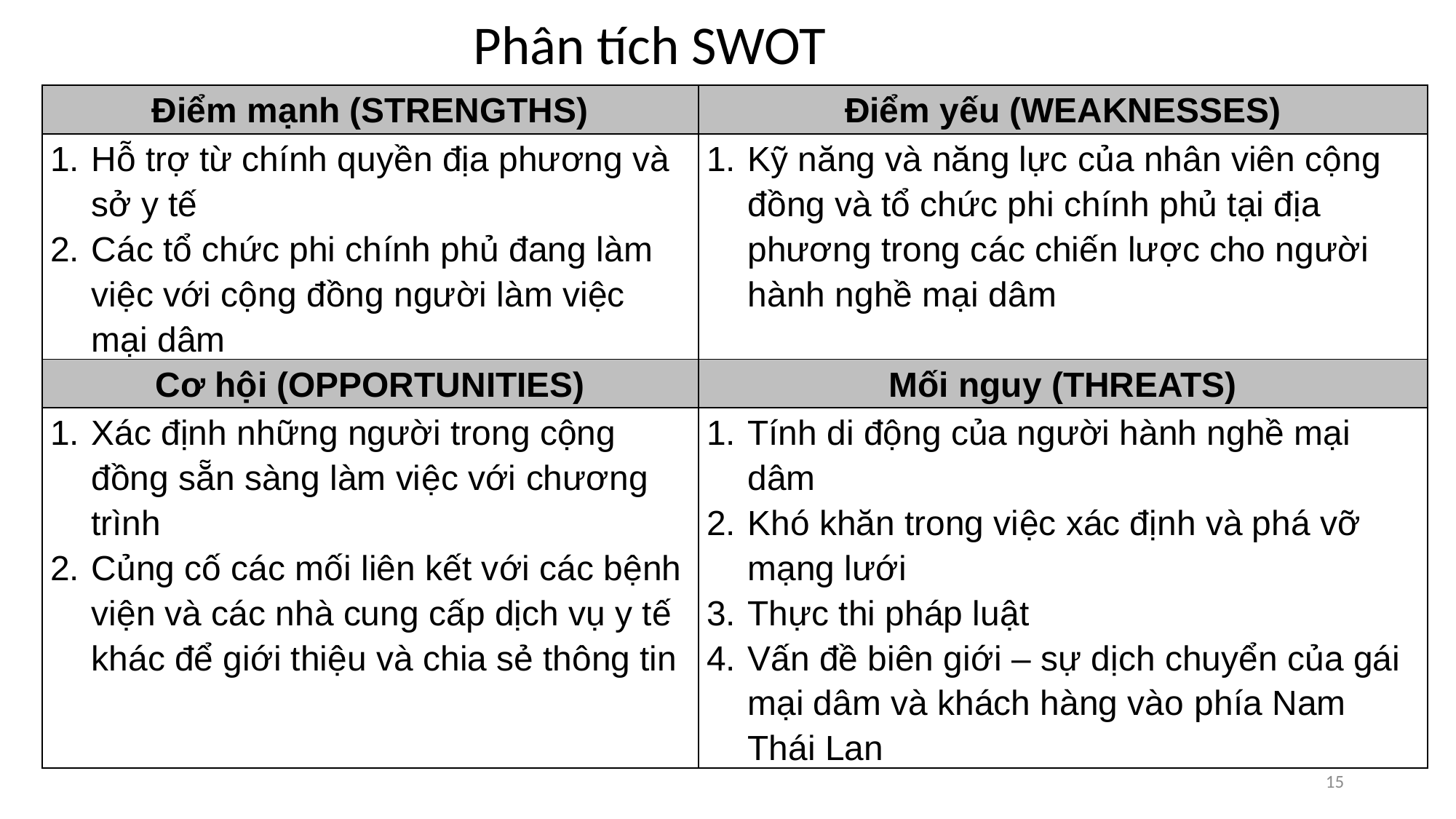

# Phân tích SWOT
| Điểm mạnh (STRENGTHS) | Điểm yếu (WEAKNESSES) |
| --- | --- |
| Hỗ trợ từ chính quyền địa phương và sở y tế Các tổ chức phi chính phủ đang làm việc với cộng đồng người làm việc mại dâm | Kỹ năng và năng lực của nhân viên cộng đồng và tổ chức phi chính phủ tại địa phương trong các chiến lược cho người hành nghề mại dâm |
| Cơ hội (OPPORTUNITIES) | Mối nguy (THREATS) |
| Xác định những người trong cộng đồng sẵn sàng làm việc với chương trình Củng cố các mối liên kết với các bệnh viện và các nhà cung cấp dịch vụ y tế khác để giới thiệu và chia sẻ thông tin | Tính di động của người hành nghề mại dâm Khó khăn trong việc xác định và phá vỡ mạng lưới Thực thi pháp luật Vấn đề biên giới – sự dịch chuyển của gái mại dâm và khách hàng vào phía Nam Thái Lan |
15